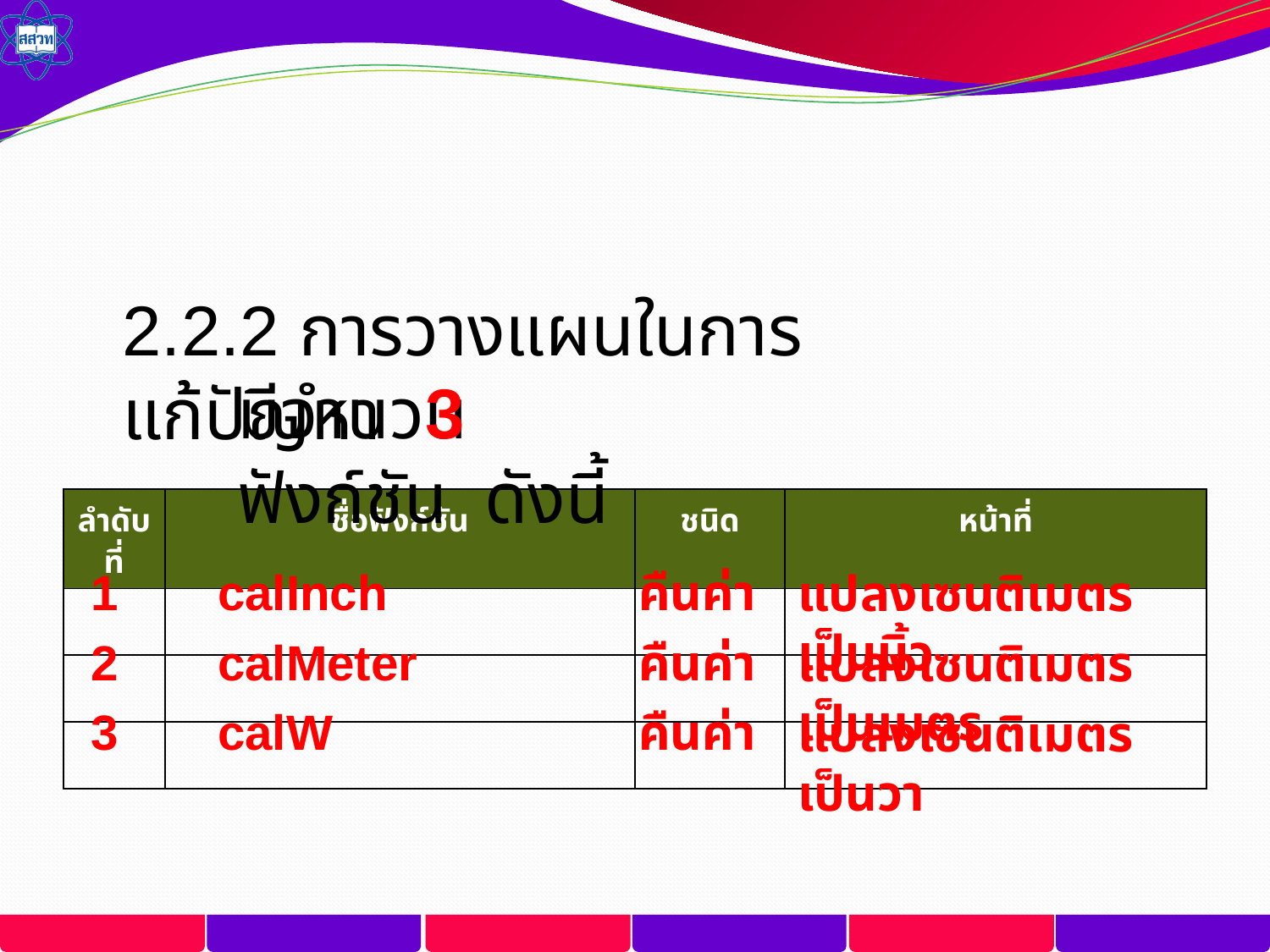

2.2.2 การวางแผนในการแก้ปัญหา
มีจำนวน     ฟังก์ชัน  ดังนี้
3
| ลำดับที่ | ชื่อฟังก์ชัน | ชนิด | หน้าที่ |
| --- | --- | --- | --- |
|  |  |  |  |
|  |  |  |  |
|  |  |  |  |
1
calInch
คืนค่า
แปลงเซนติเมตรเป็นนิ้ว
2
calMeter
คืนค่า
แปลงเซนติเมตรเป็นเมตร
3
calW
คืนค่า
แปลงเซนติเมตรเป็นวา